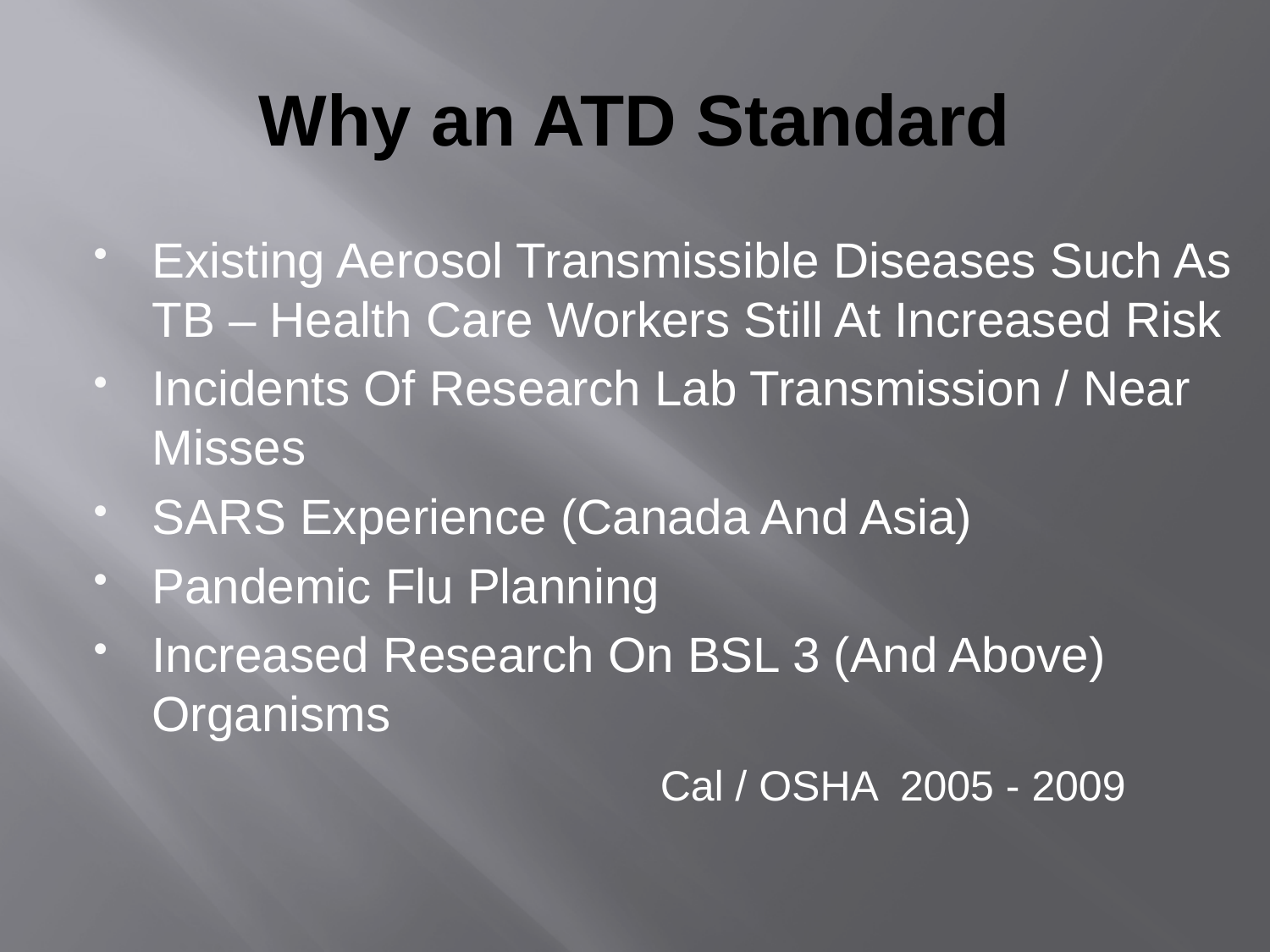

# Why an ATD Standard
Existing Aerosol Transmissible Diseases Such As TB – Health Care Workers Still At Increased Risk
Incidents Of Research Lab Transmission / Near Misses
SARS Experience (Canada And Asia)
Pandemic Flu Planning
Increased Research On BSL 3 (And Above) Organisms
					Cal / OSHA  2005 - 2009